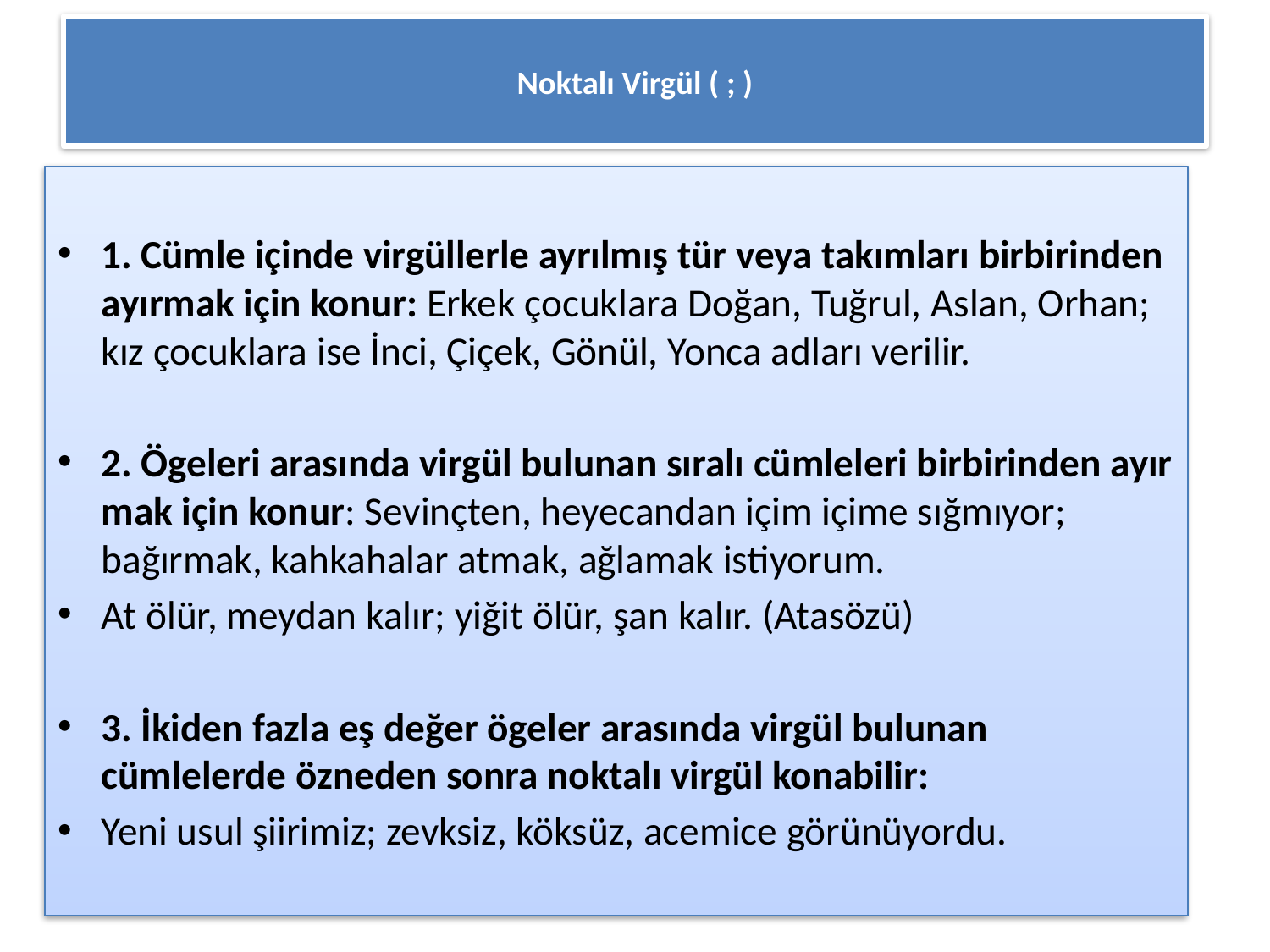

# Noktalı Virgül ( ; )

1. Cümle içinde virgüllerle ayrılmış tür veya takımları birbirinden ayırmak için konur: Erkek çocuklara Doğan, Tuğrul, Aslan, Orhan; kız çocuklara ise İnci, Çiçek, Gönül, Yonca adları verilir.

2. Ögeleri arasında virgül bulunan sıralı cümleleri birbirinden ayır­mak için konur: Sevinçten, heyecandan içim içime sığmıyor; bağırmak, kahkahalar atmak, ağlamak istiyorum.
At ölür, meydan kalır; yiğit ölür, şan kalır. (Atasözü)

3. İkiden fazla eş değer ögeler arasında virgül bulunan cümlelerde özneden sonra noktalı virgül konabilir:
Yeni usul şiirimiz; zevksiz, köksüz, acemice görünüyordu.